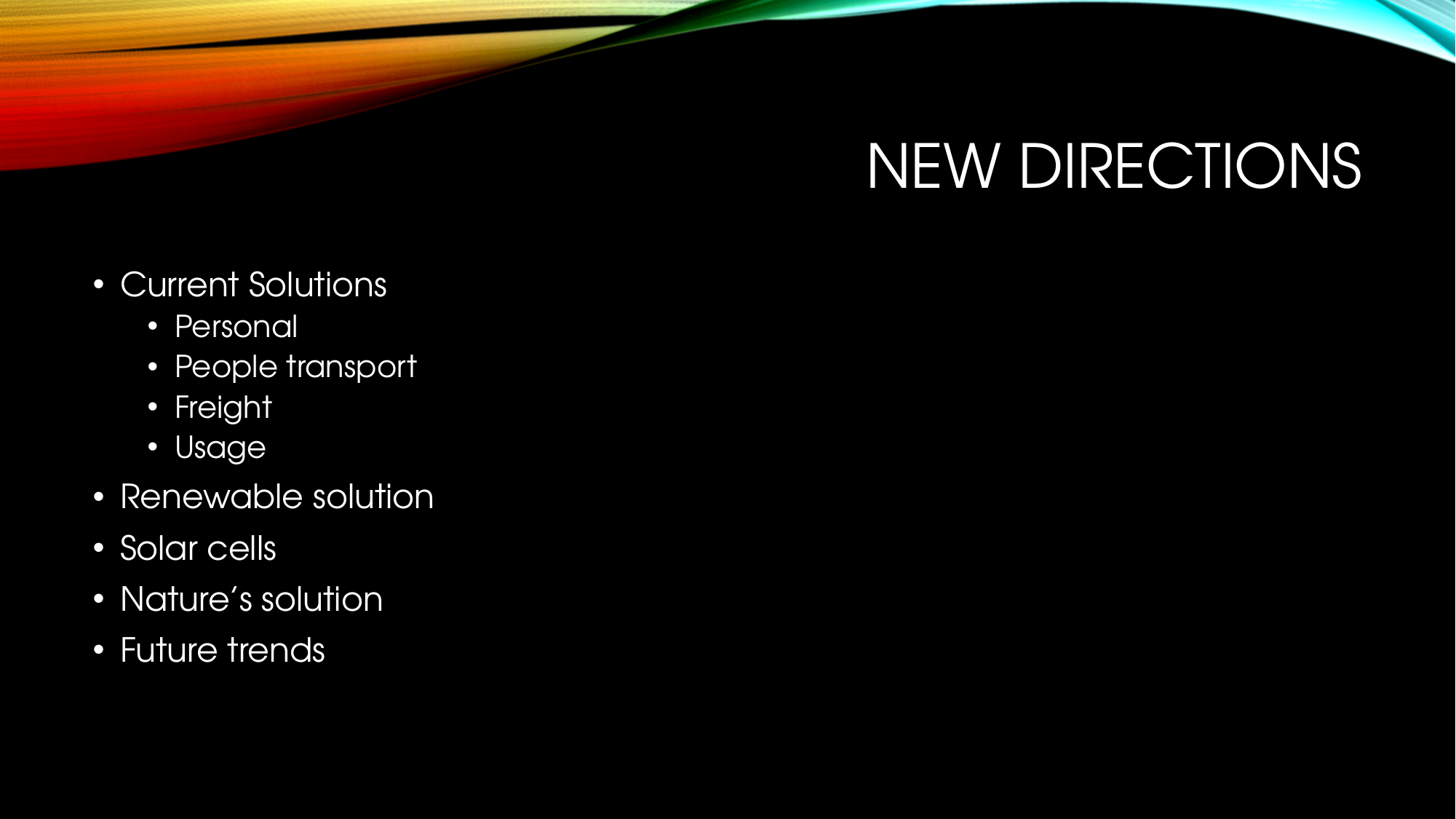

# New directions
Current Solutions
Personal
People transport
Freight
Usage
Renewable solution
Solar cells
Nature’s solution
Future trends